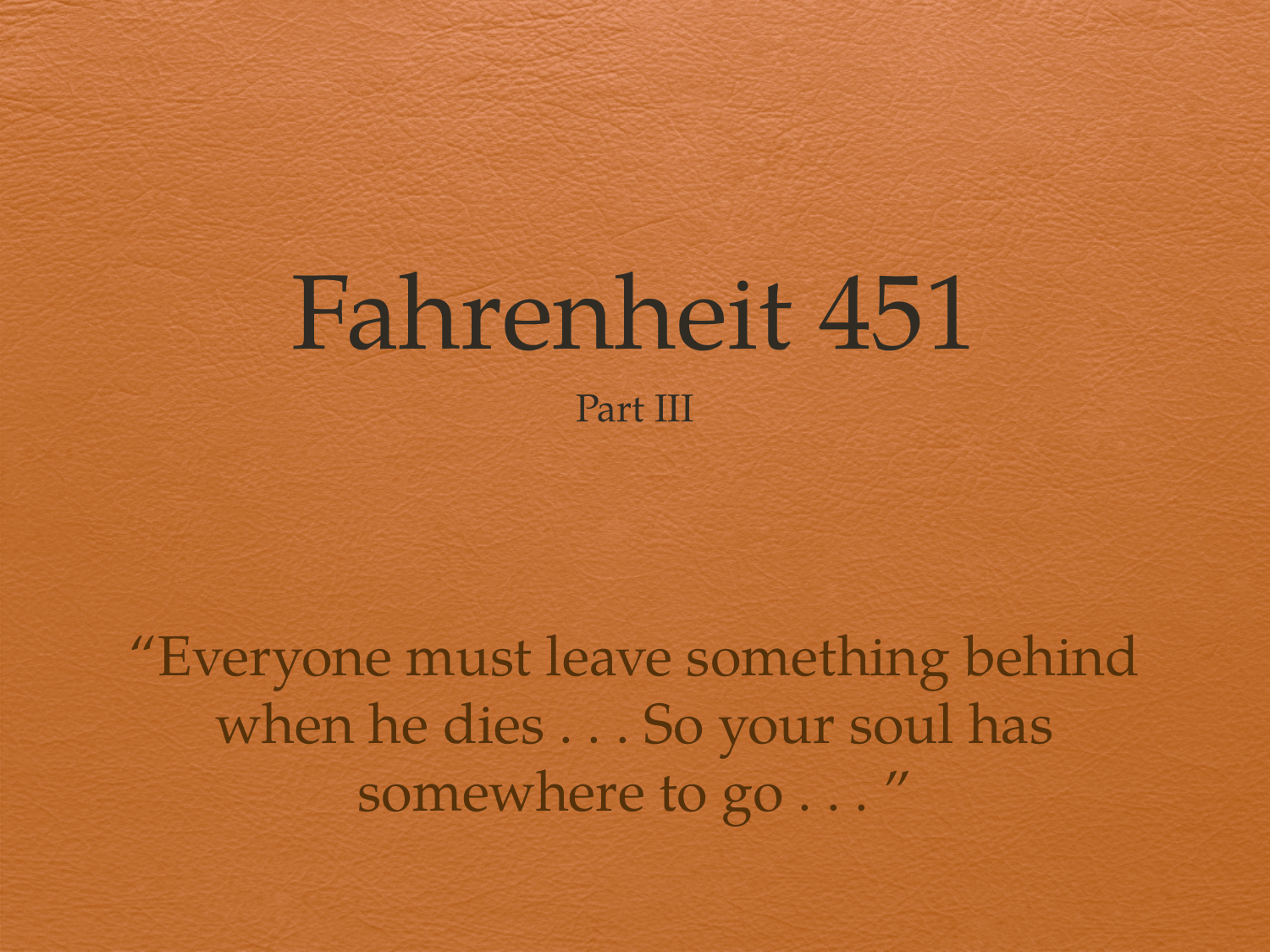

# Fahrenheit 451
Part III
“Everyone must leave something behind when he dies . . . So your soul has somewhere to go . . . ”